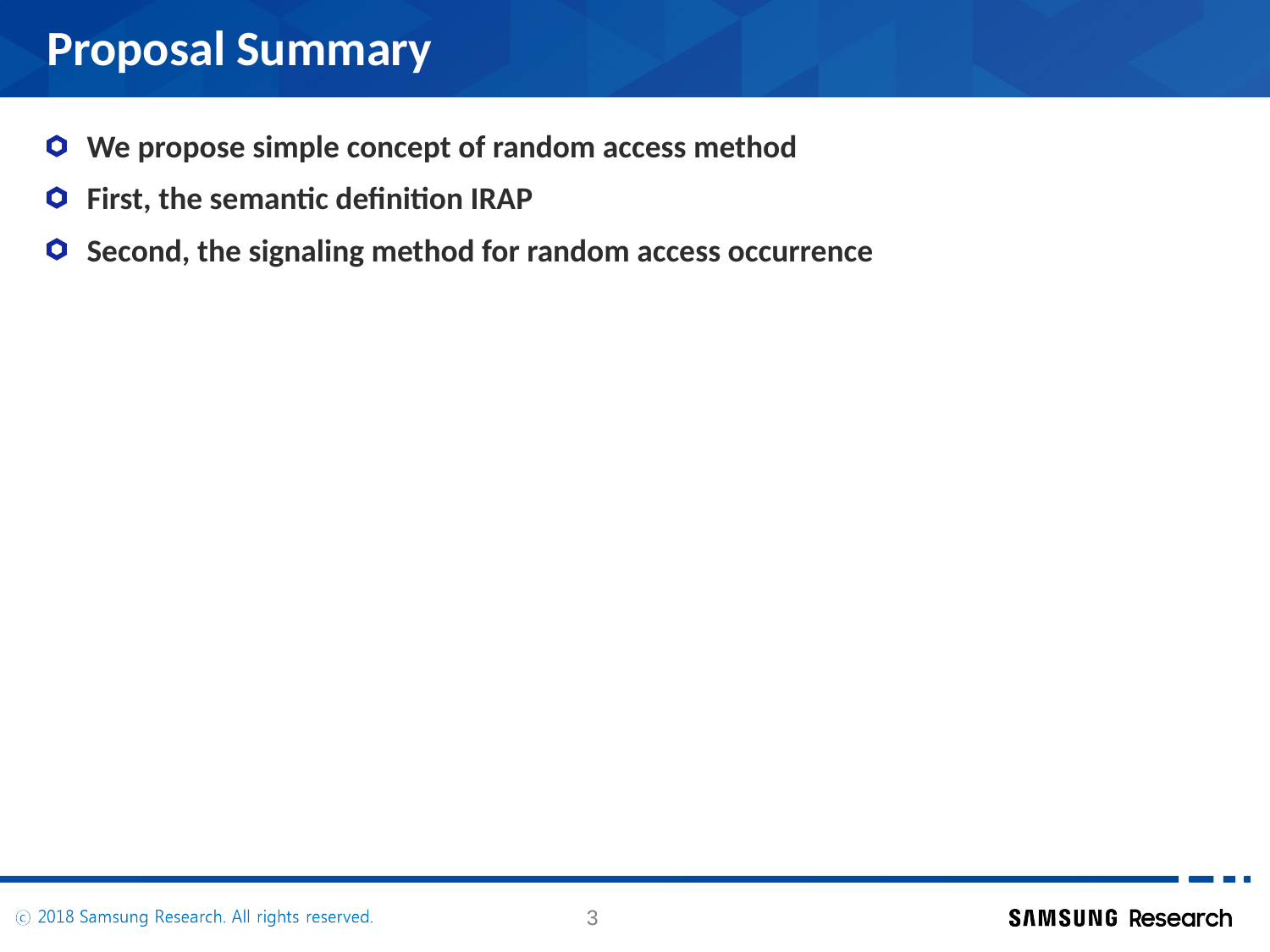

# Proposal Summary
We propose simple concept of random access method
First, the semantic definition IRAP
Second, the signaling method for random access occurrence